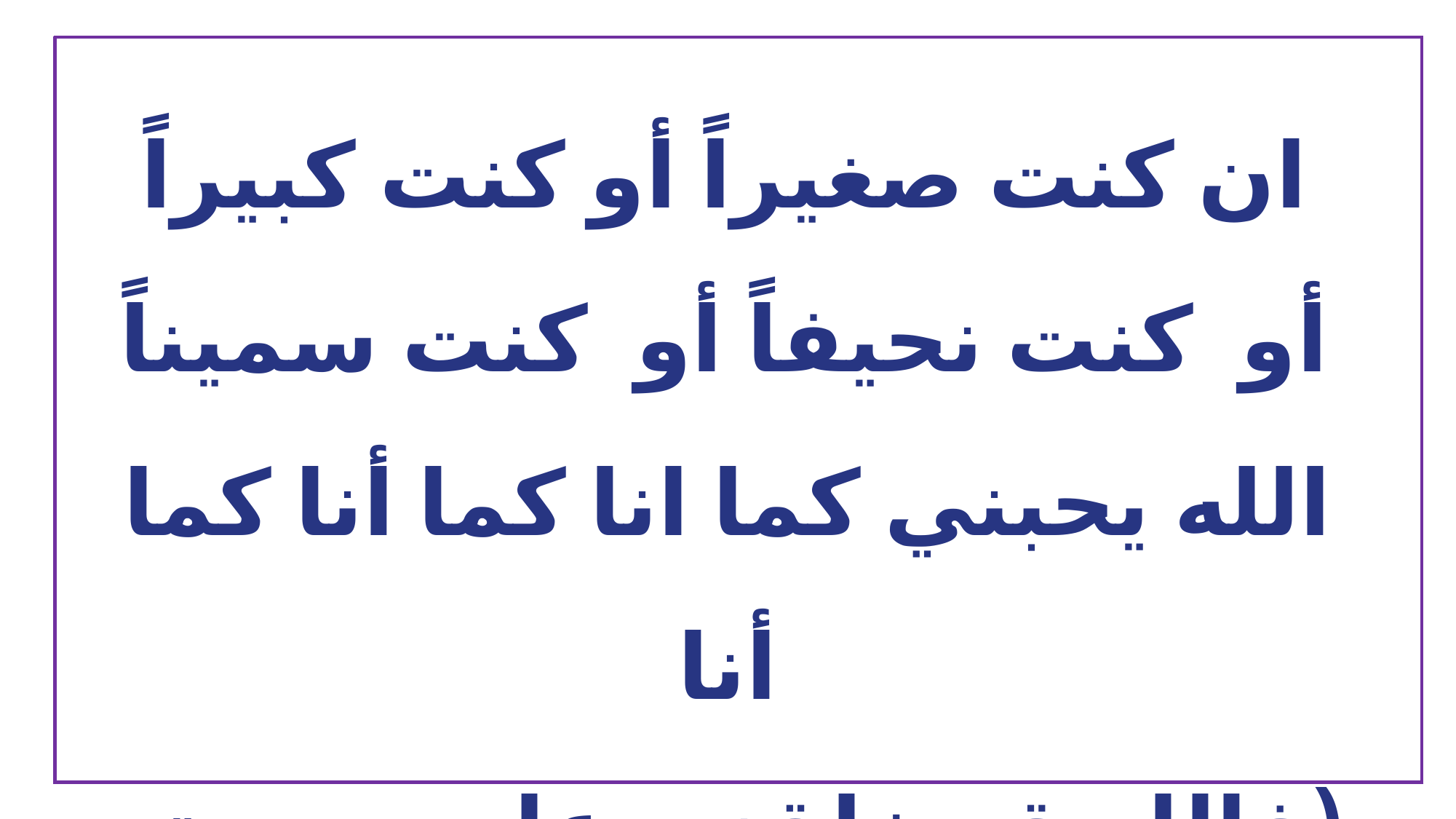

ان كنت صغيراً أو كنت كبيراً
أو  كنت نحيفاً أو  كنت سميناً
الله يحبني كما انا كما أنا كما أنا
(فالله قد خلقني على صورته و مثاله)٢